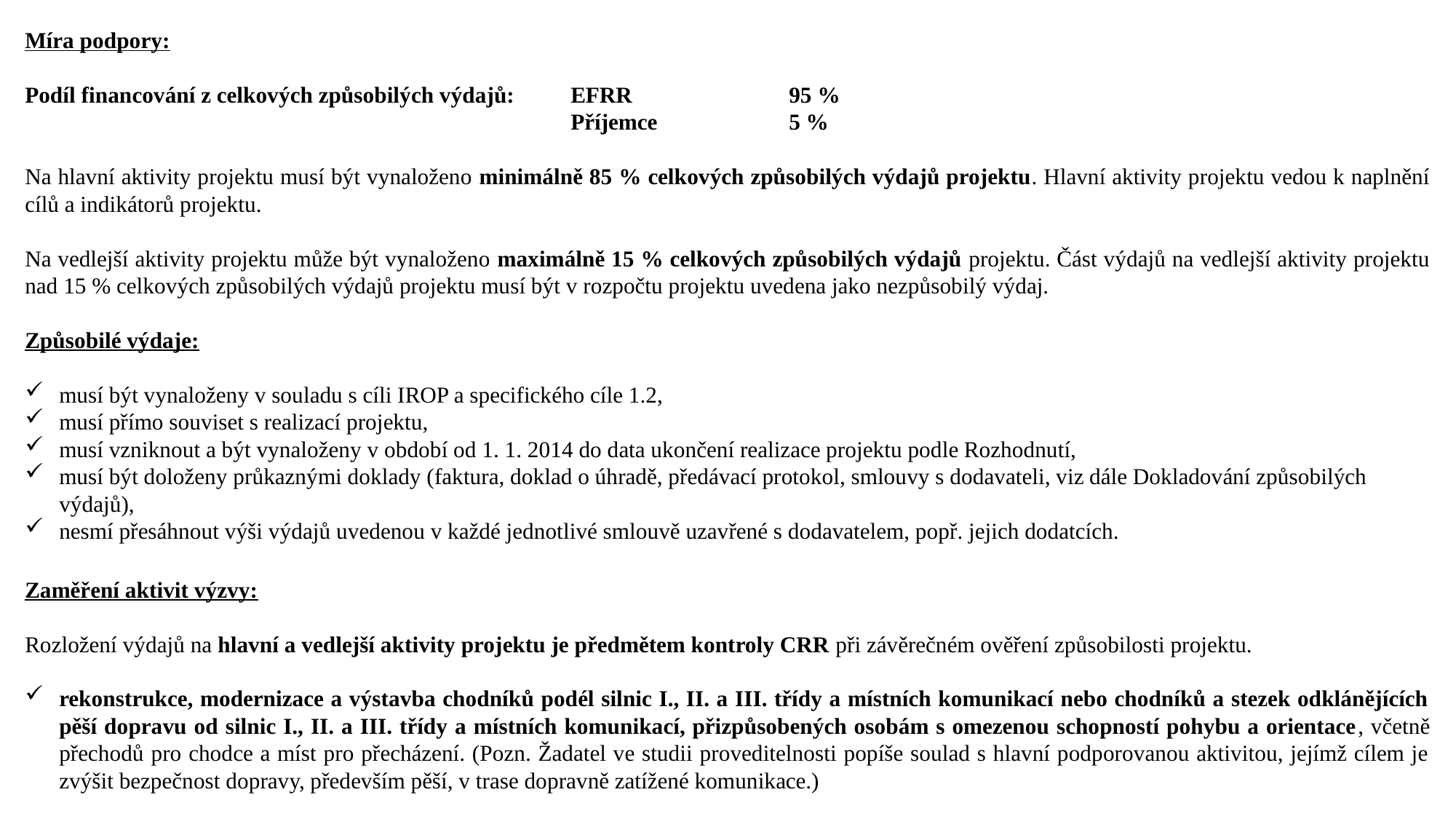

Míra podpory:

Podíl financování z celkových způsobilých výdajů:	EFRR		95 %
					Příjemce		5 %

Na hlavní aktivity projektu musí být vynaloženo minimálně 85 % celkových způsobilých výdajů projektu. Hlavní aktivity projektu vedou k naplnění cílů a indikátorů projektu.

Na vedlejší aktivity projektu může být vynaloženo maximálně 15 % celkových způsobilých výdajů projektu. Část výdajů na vedlejší aktivity projektu nad 15 % celkových způsobilých výdajů projektu musí být v rozpočtu projektu uvedena jako nezpůsobilý výdaj.

Způsobilé výdaje:

musí být vynaloženy v souladu s cíli IROP a specifického cíle 1.2,
musí přímo souviset s realizací projektu,
musí vzniknout a být vynaloženy v období od 1. 1. 2014 do data ukončení realizace projektu podle Rozhodnutí,
musí být doloženy průkaznými doklady (faktura, doklad o úhradě, předávací protokol, smlouvy s dodavateli, viz dále Dokladování způsobilých výdajů),
nesmí přesáhnout výši výdajů uvedenou v každé jednotlivé smlouvě uzavřené s dodavatelem, popř. jejich dodatcích.

Zaměření aktivit výzvy:

Rozložení výdajů na hlavní a vedlejší aktivity projektu je předmětem kontroly CRR při závěrečném ověření způsobilosti projektu.

rekonstrukce, modernizace a výstavba chodníků podél silnic I., II. a III. třídy a místních komunikací nebo chodníků a stezek odklánějících pěší dopravu od silnic I., II. a III. třídy a místních komunikací, přizpůsobených osobám s omezenou schopností pohybu a orientace, včetně přechodů pro chodce a míst pro přecházení. (Pozn. Žadatel ve studii proveditelnosti popíše soulad s hlavní podporovanou aktivitou, jejímž cílem je zvýšit bezpečnost dopravy, především pěší, v trase dopravně zatížené komunikace.)